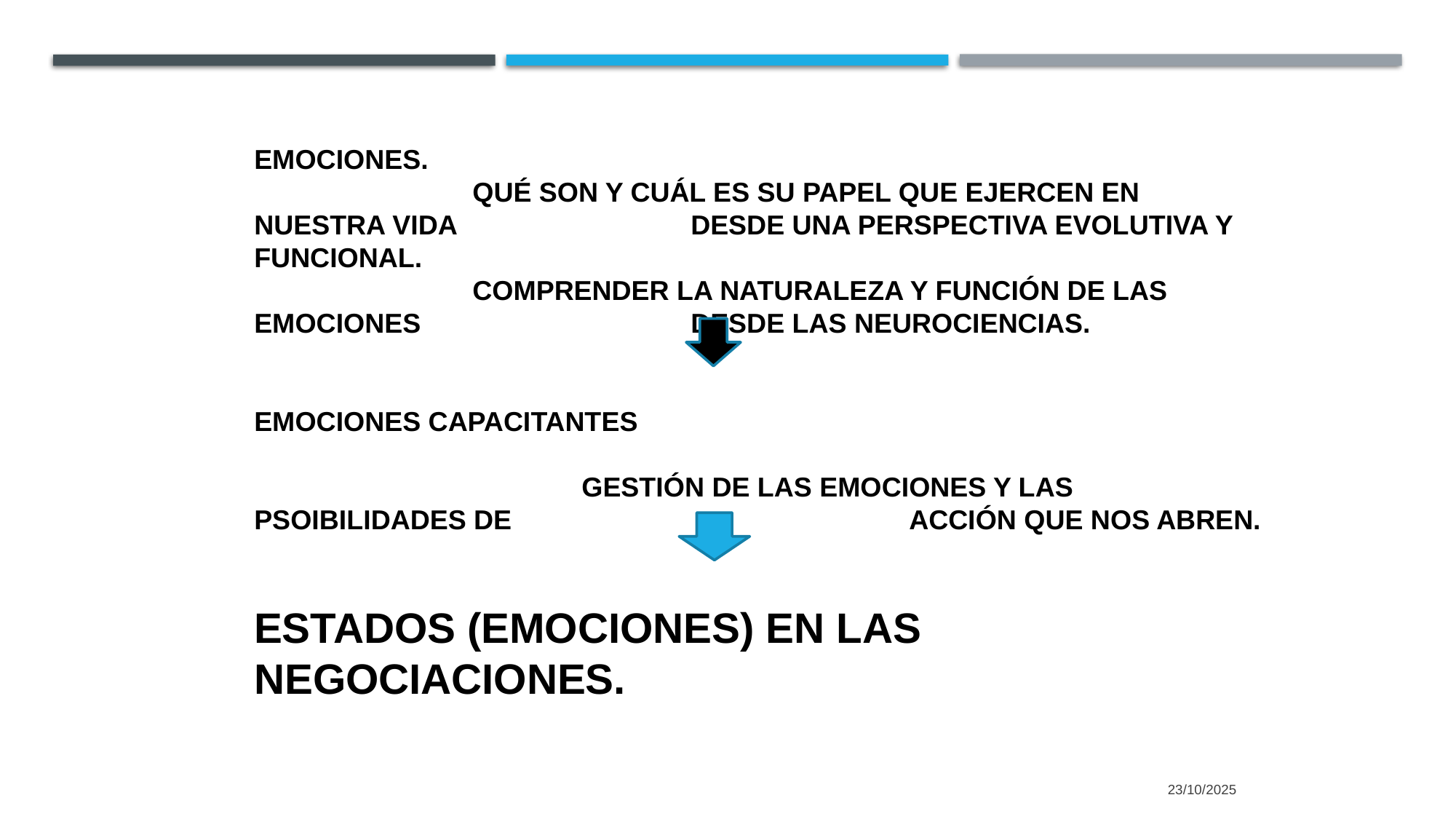

EMOCIONES.
		QUÉ SON Y CUÁL ES SU PAPEL QUE EJERCEN EN NUESTRA VIDA 			DESDE UNA PERSPECTIVA EVOLUTIVA Y FUNCIONAL.
		COMPRENDER LA NATURALEZA Y FUNCIÓN DE LAS EMOCIONES 			DESDE LAS NEUROCIENCIAS.

EMOCIONES CAPACITANTES

			GESTIÓN DE LAS EMOCIONES Y LAS PSOIBILIDADES DE 				ACCIÓN QUE NOS ABREN.

ESTADOS (EMOCIONES) EN LAS NEGOCIACIONES.

23/10/2025